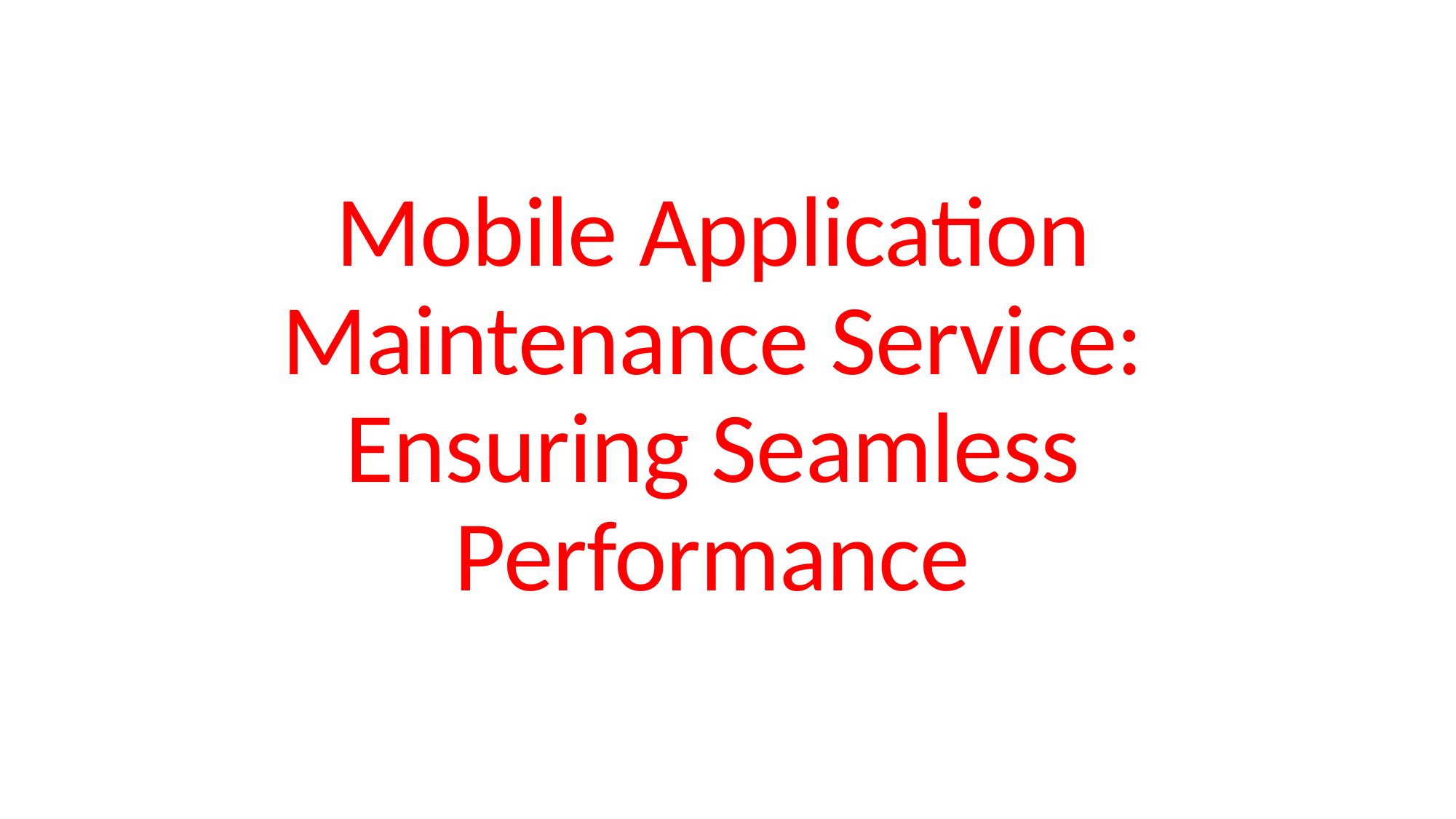

# Mobile Application Maintenance Service: Ensuring Seamless Performance